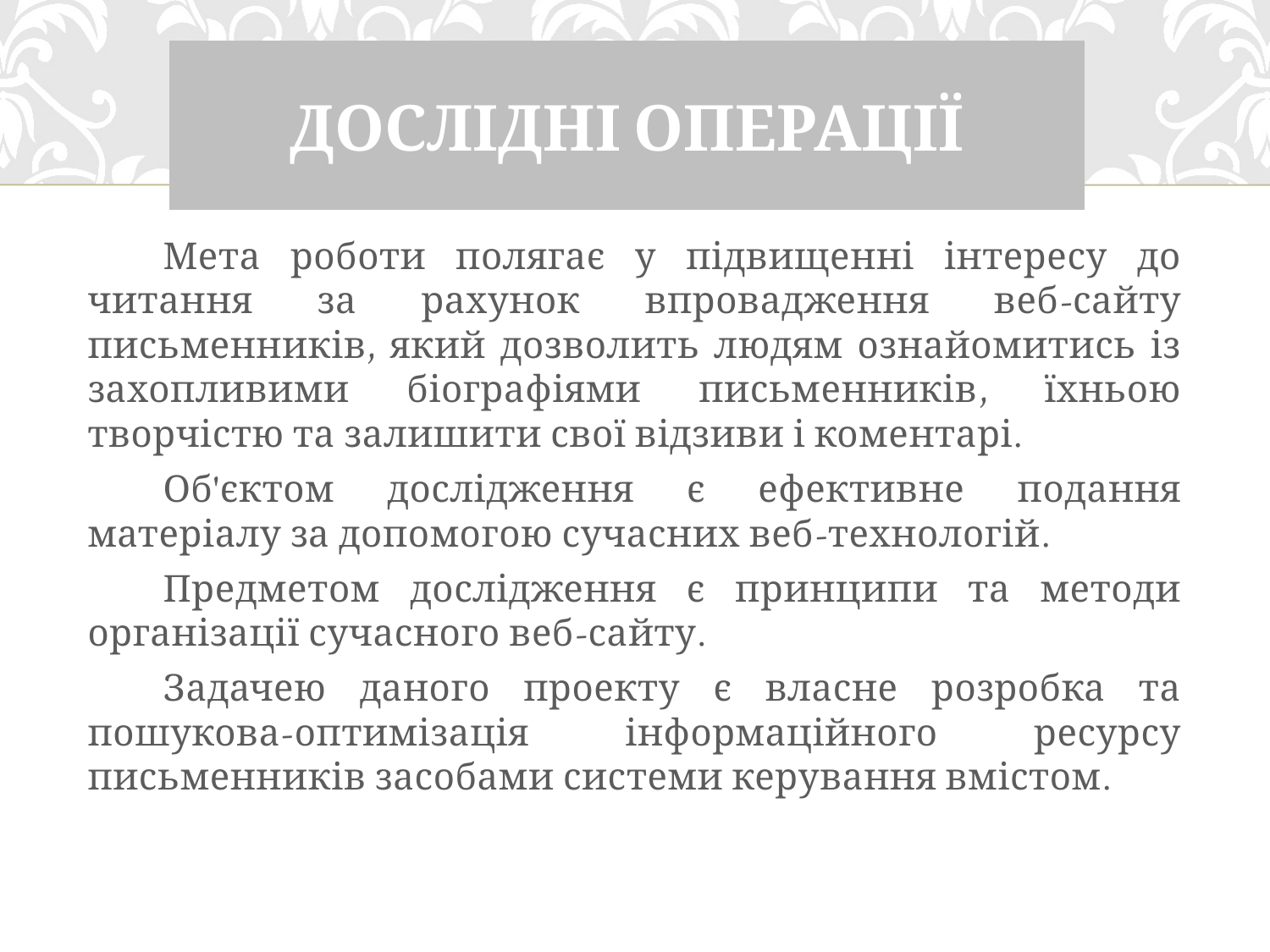

# Дослідні операції
Мета роботи полягає у підвищенні інтересу до читання за рахунок впровадження веб-сайту письменників, який дозволить людям ознайомитись із захопливими біографіями письменників, їхньою творчістю та залишити свої відзиви і коментарі.
Об'єктом дослідження є ефективне подання матеріалу за допомогою сучасних веб-технологій.
Предметом дослідження є принципи та методи організації сучасного веб-сайту.
Задачею даного проекту є власне розробка та пошукова-оптимізація інформаційного ресурсу письменників засобами системи керування вмістом.